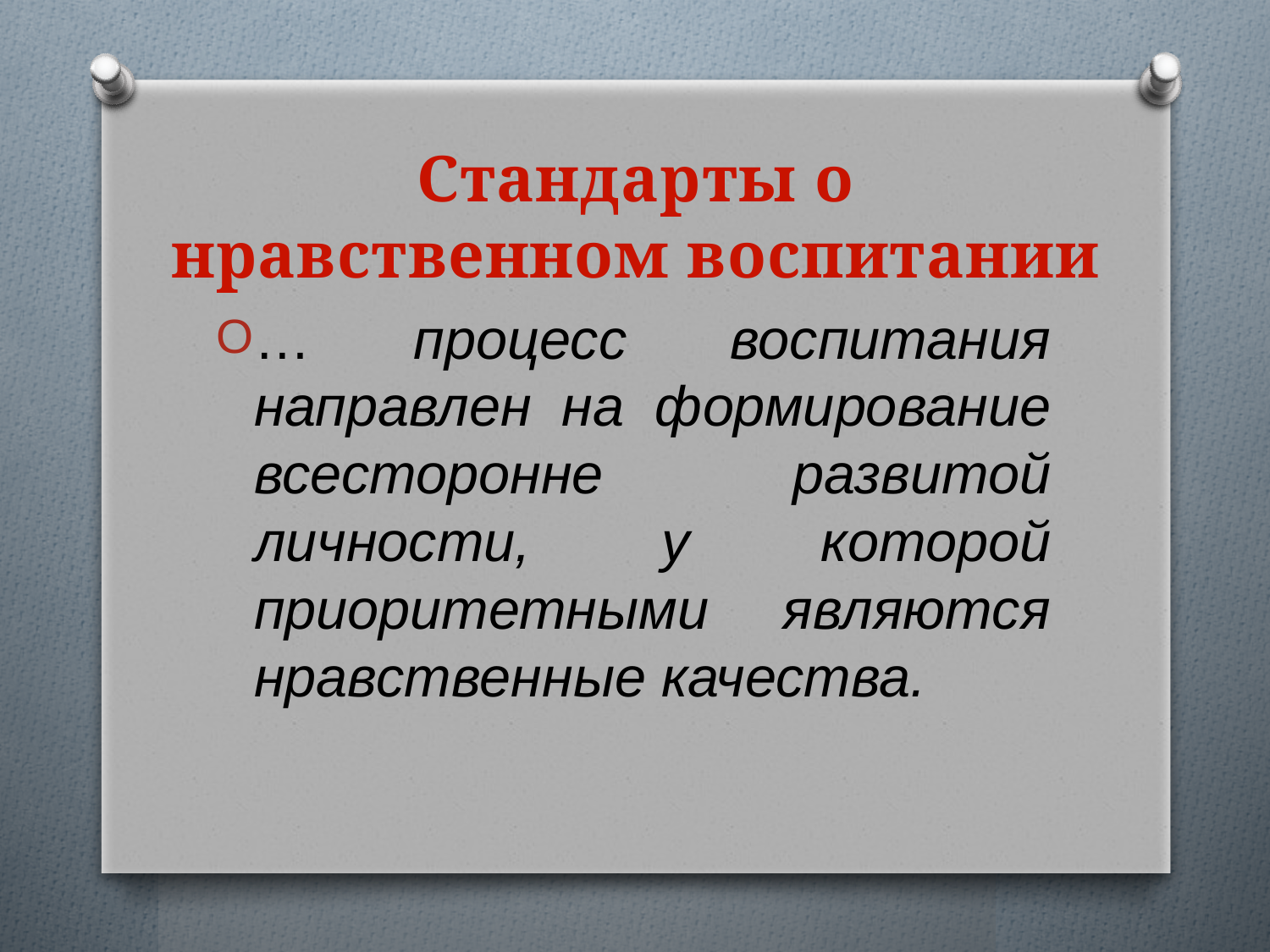

# Стандарты о нравственном воспитании
… процесс воспитания направлен на формирование всесторонне развитой личности, у которой приоритетными являются нравственные качества.